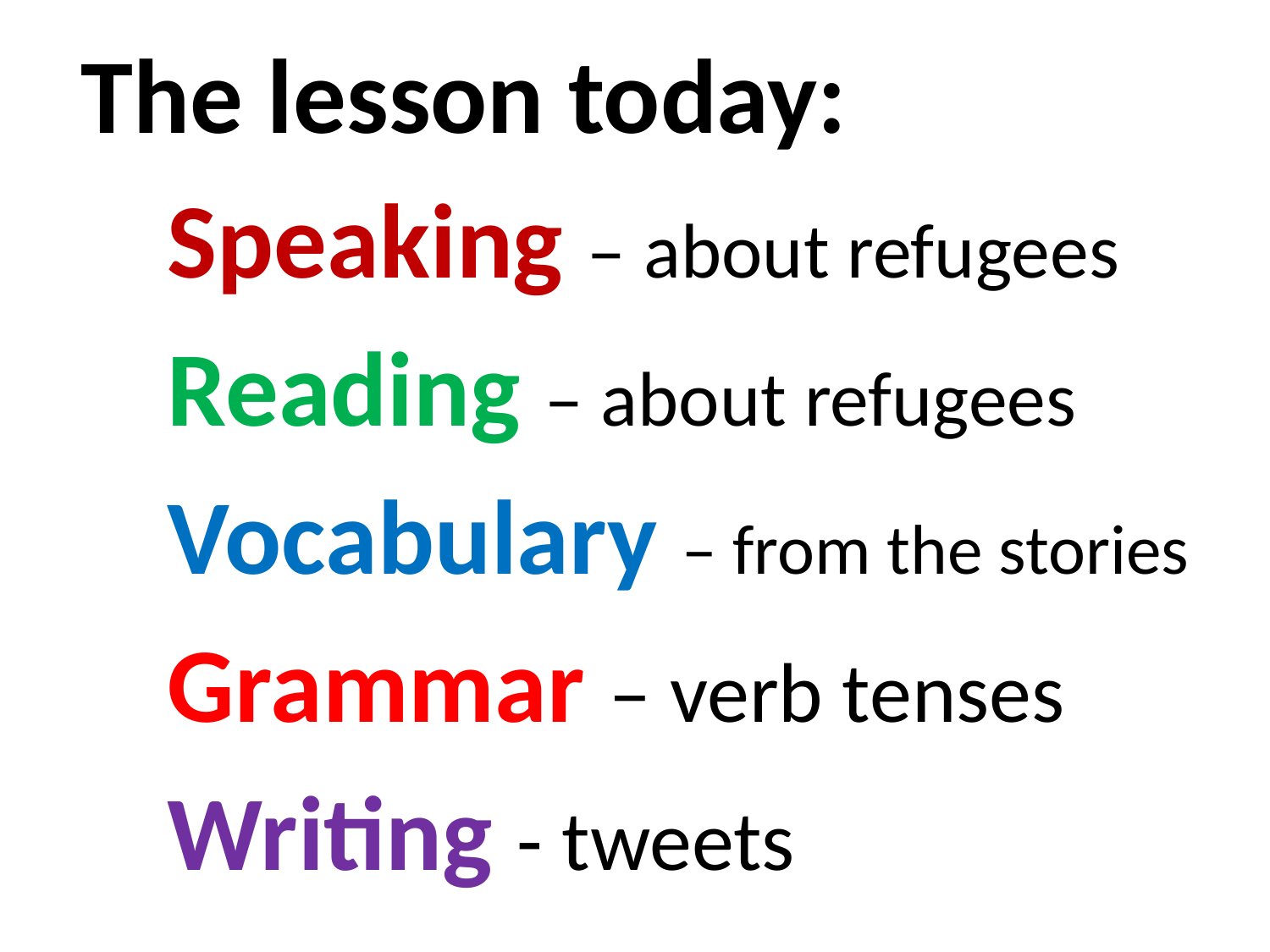

# The lesson today:
Speaking – about refugees
Reading – about refugees
Vocabulary – from the stories
Grammar – verb tenses
Writing - tweets